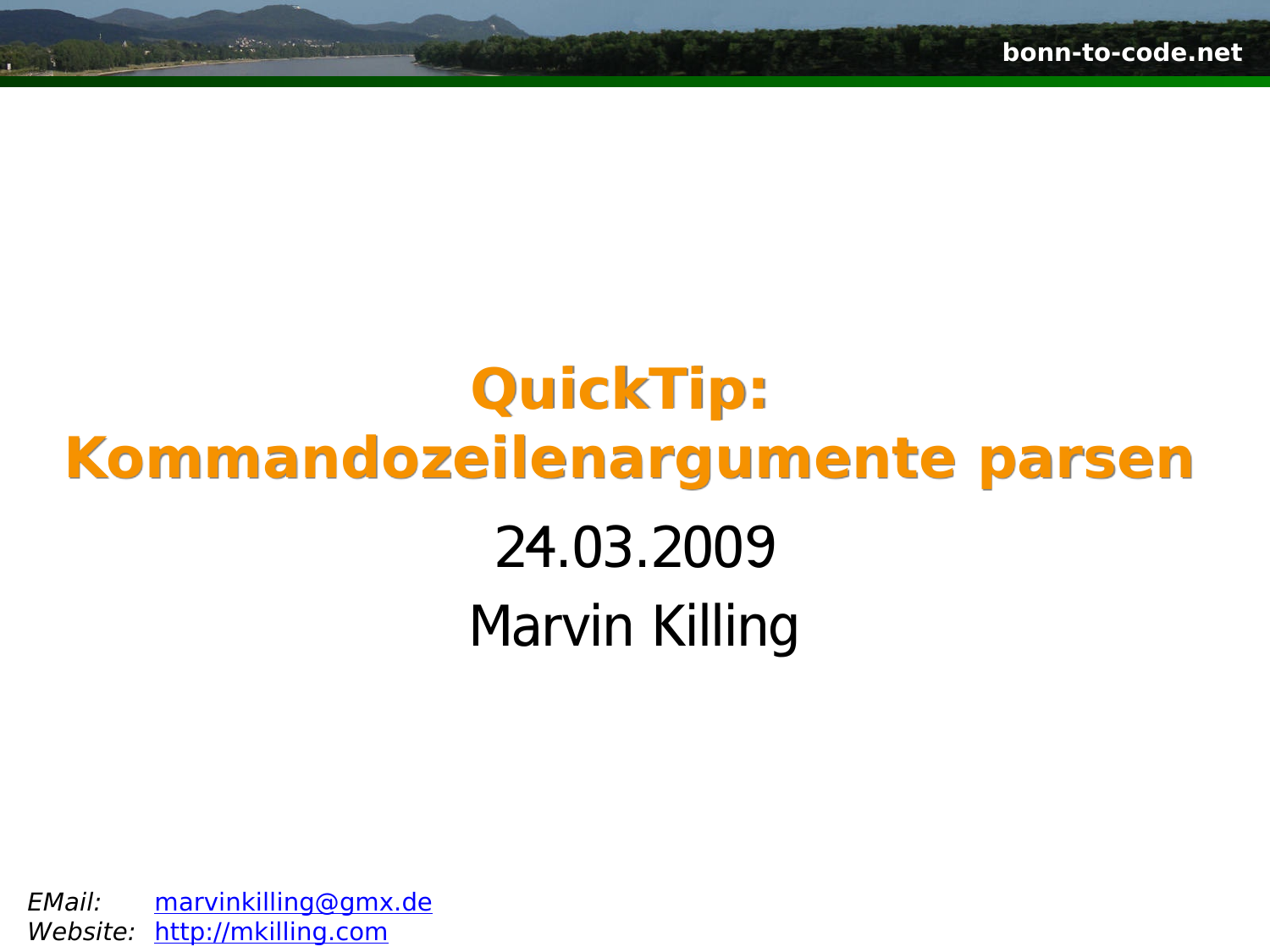

QuickTip:
# Kommandozeilenargumente parsen
24.03.2009
Marvin Killing
EMail:		marvinkilling@gmx.de
Website:	http://mkilling.com